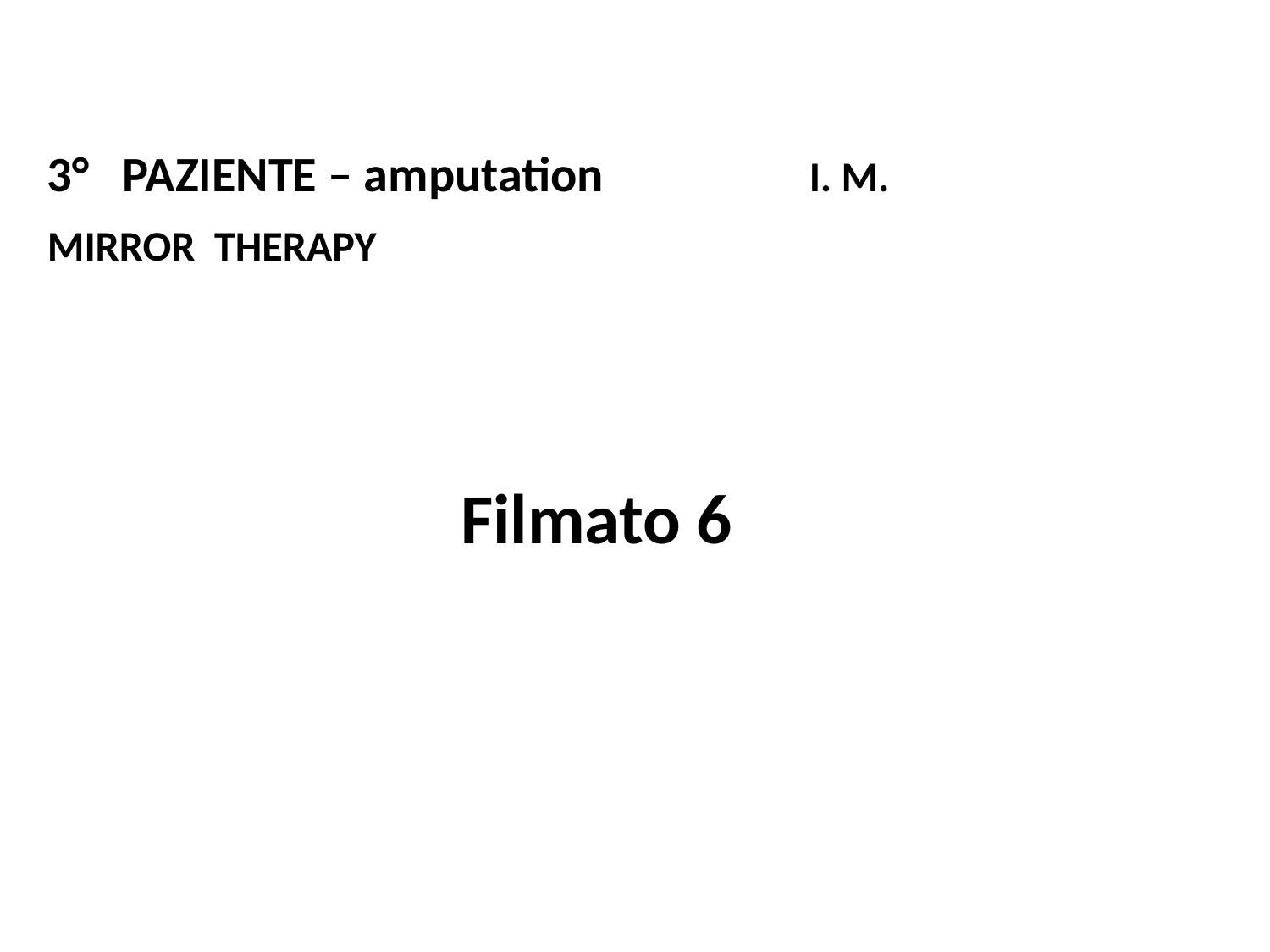

3°   PAZIENTE – amputation		I. M.

MIRROR  THERAPY
Filmato 6